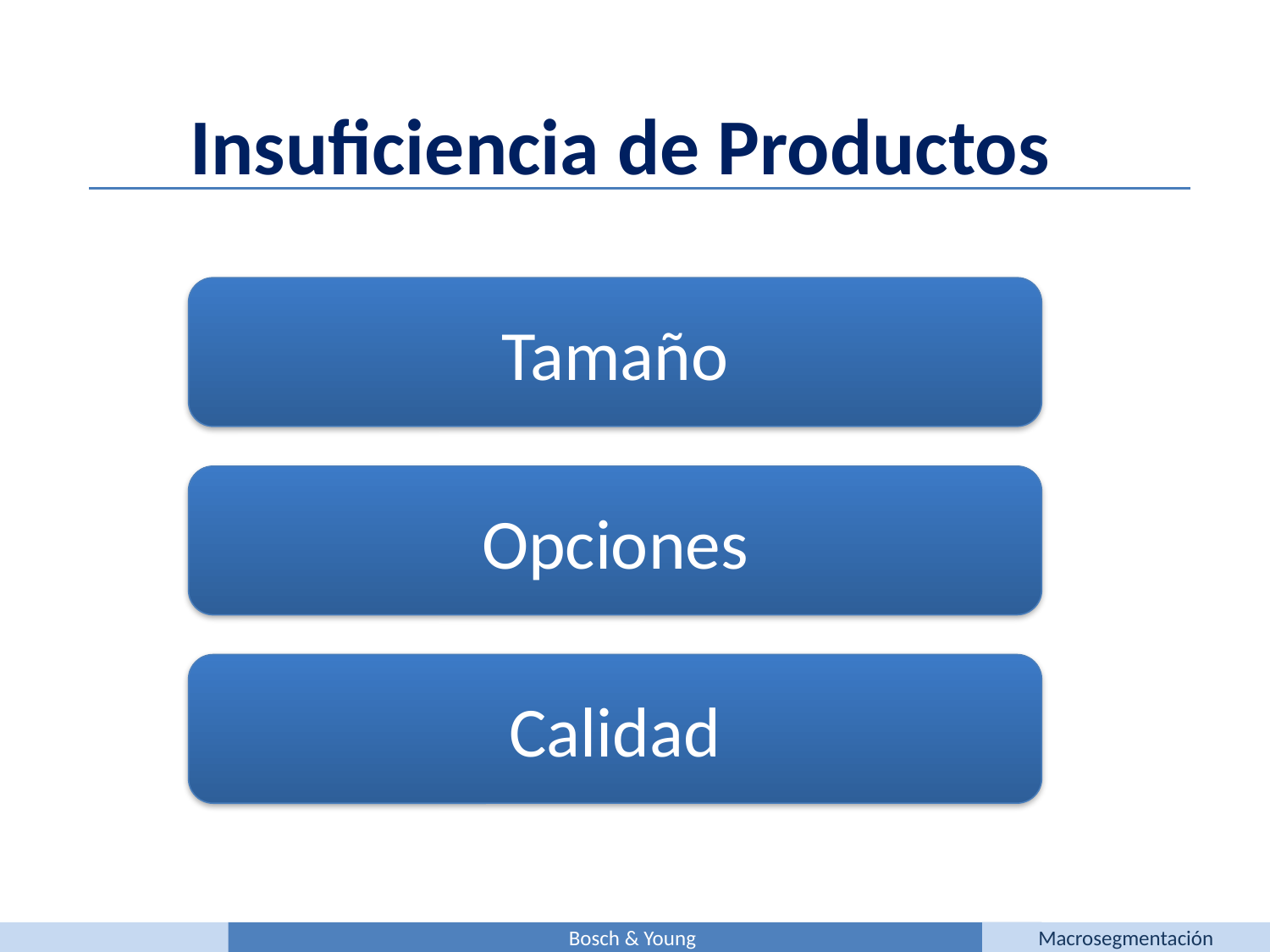

Insuficiencia de Productos
Tamaño
Opciones
Calidad

Bosch & Young
Macrosegmentación